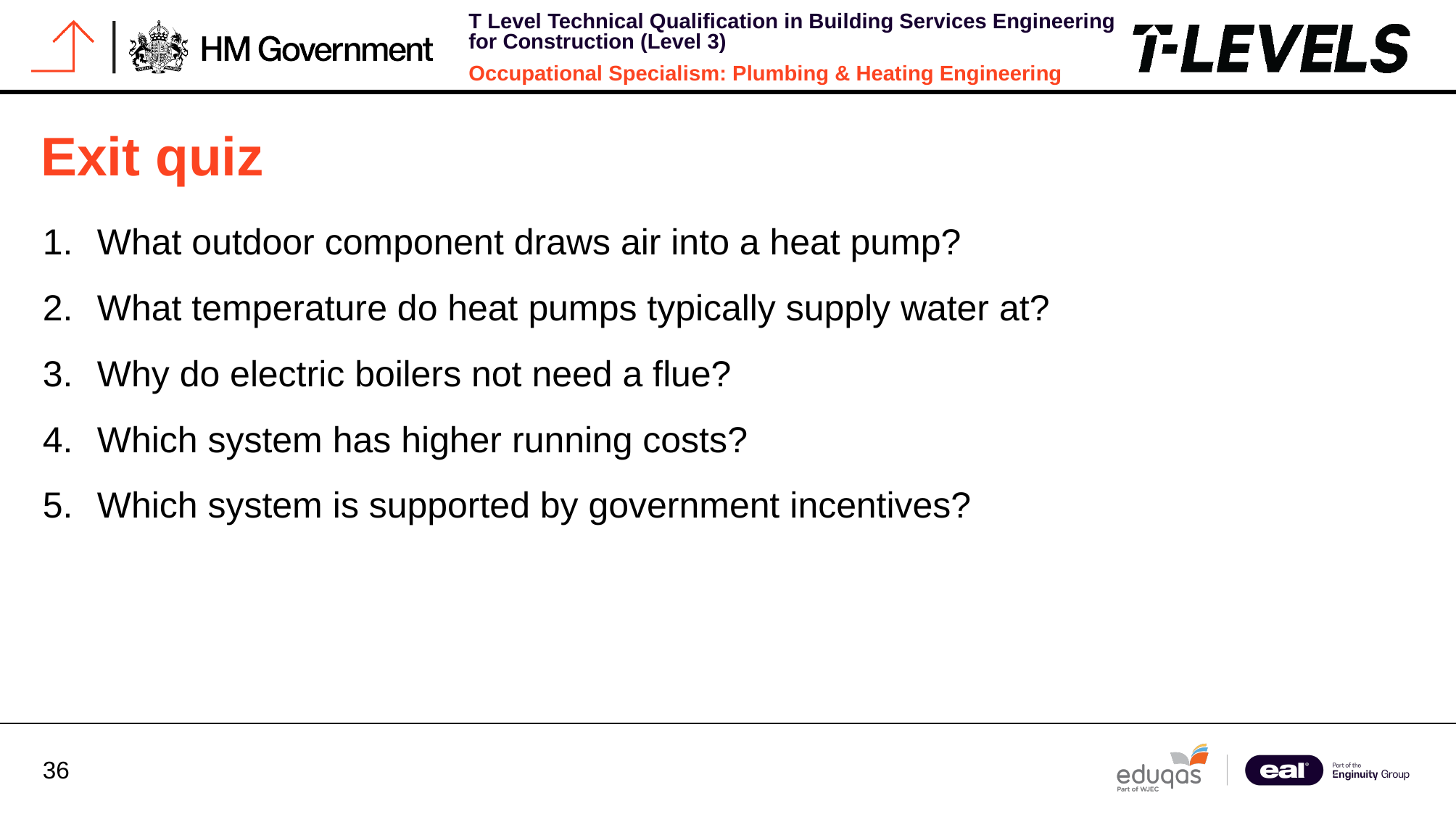

# Exit quiz
What outdoor component draws air into a heat pump?
What temperature do heat pumps typically supply water at?
Why do electric boilers not need a flue?
Which system has higher running costs?
Which system is supported by government incentives?